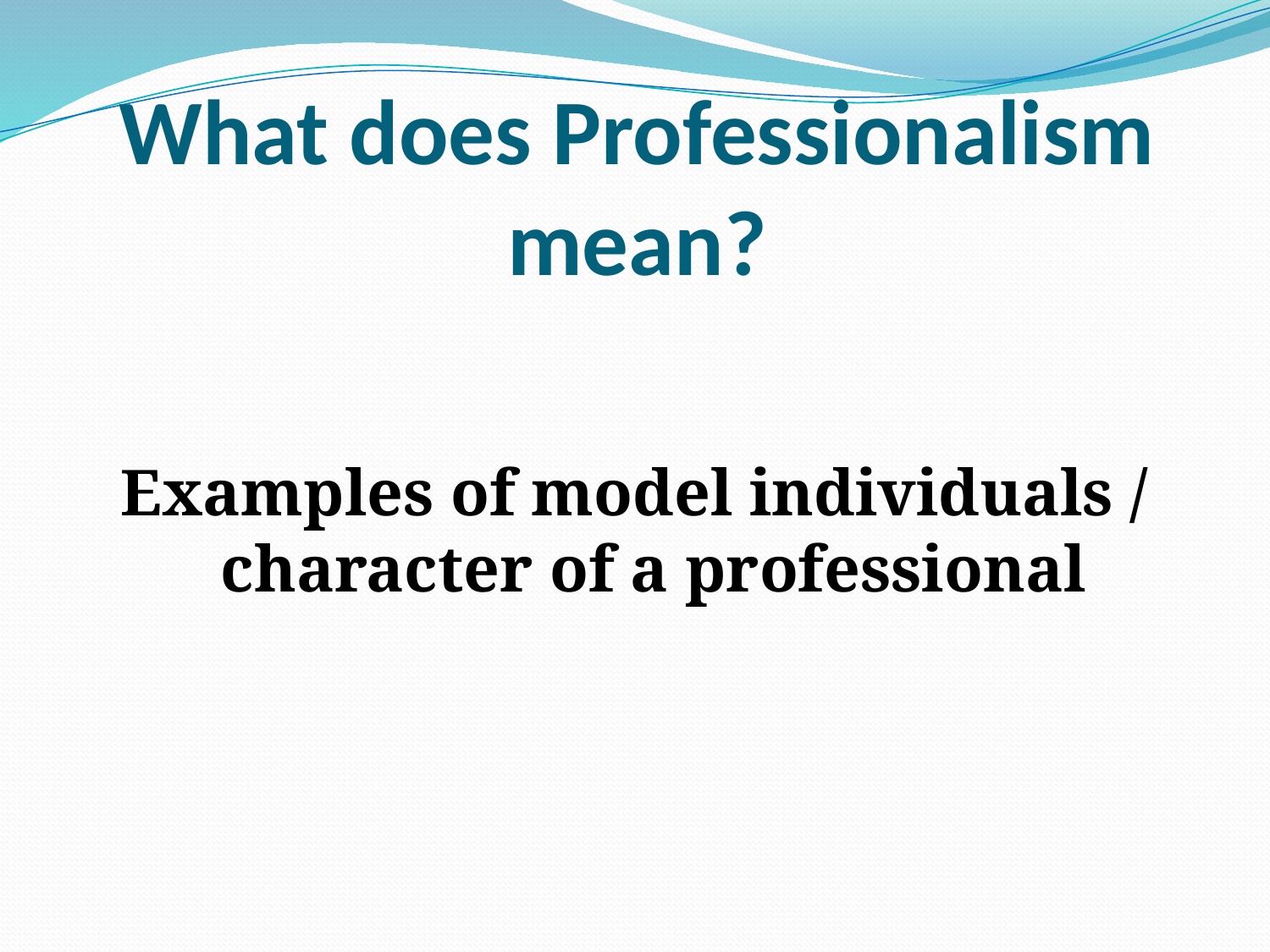

# What does Professionalism mean?

Examples of model individuals / character of a professional